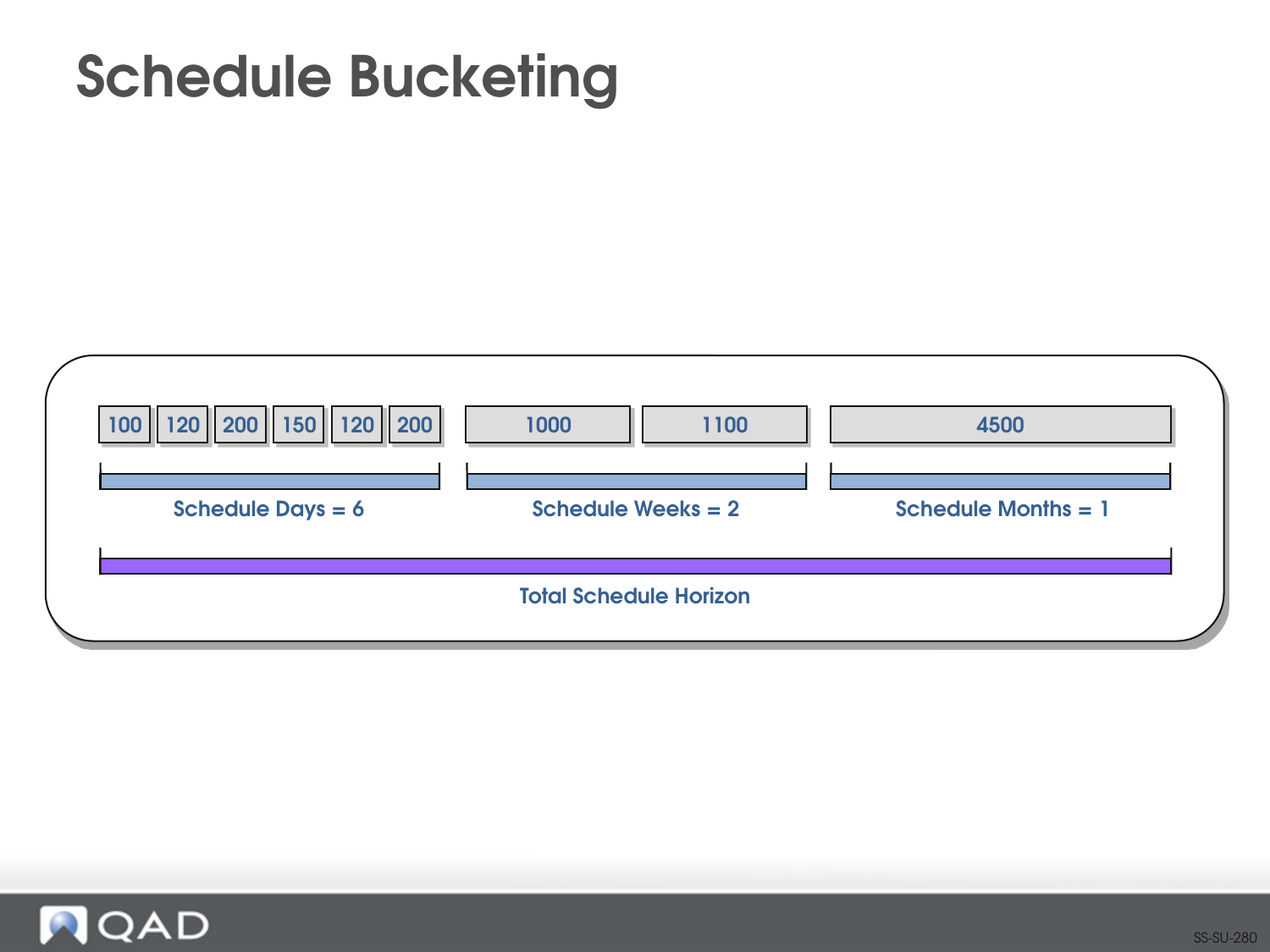

# Schedule Bucketing

100
120
200
150
120
200
1000
1100
4500

Schedule Days = 6
Schedule Weeks = 2
Schedule Months = 1

Total Schedule Horizon
SS-SU-280